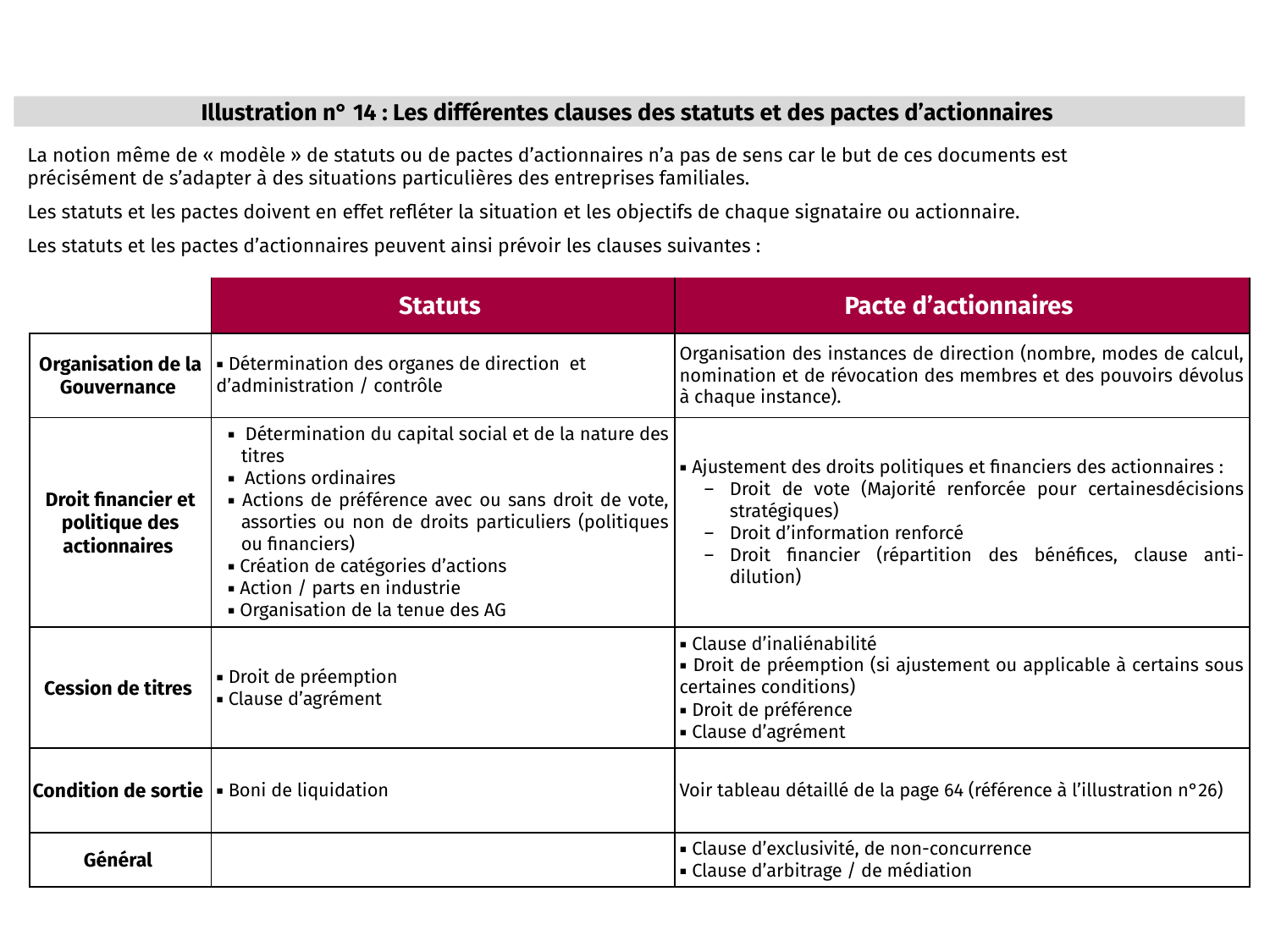

Illustration n° 14 : Les différentes clauses des statuts et des pactes d’actionnaires

La notion même de « modèle » de statuts ou de pactes d’actionnaires n’a pas de sens car le but de ces documents est précisément de s’adapter à des situations particulières des entreprises familiales.
Les statuts et les pactes doivent en effet refléter la situation et les objectifs de chaque signataire ou actionnaire.
Les statuts et les pactes d’actionnaires peuvent ainsi prévoir les clauses suivantes :
|  | Statuts | Pacte d’actionnaires |
| --- | --- | --- |
| Organisation de la Gouvernance | ▪ Détermination des organes de direction et d’administration / contrôle | Organisation des instances de direction (nombre, modes de calcul, nomination et de révocation des membres et des pouvoirs dévolus à chaque instance). |
| Droit financier et politique des actionnaires | ▪ Détermination du capital social et de la nature des titres ▪ Actions ordinaires ▪ Actions de préférence avec ou sans droit de vote, assorties ou non de droits particuliers (politiques ou financiers) ▪ Création de catégories d’actions ▪ Action / parts en industrie ▪ Organisation de la tenue des AG | ▪ Ajustement des droits politiques et financiers des actionnaires : Droit de vote (Majorité renforcée pour certainesdécisions stratégiques) Droit d’information renforcé Droit financier (répartition des bénéfices, clause anti-dilution) |
| Cession de titres | ▪ Droit de préemption ▪ Clause d’agrément | ▪ Clause d’inaliénabilité ▪ Droit de préemption (si ajustement ou applicable à certains sous certaines conditions) ▪ Droit de préférence ▪ Clause d’agrément |
| Condition de sortie | ▪ Boni de liquidation | Voir tableau détaillé de la page 64 (référence à l’illustration n°26) |
| Général |  | ▪ Clause d’exclusivité, de non-concurrence ▪ Clause d’arbitrage / de médiation |